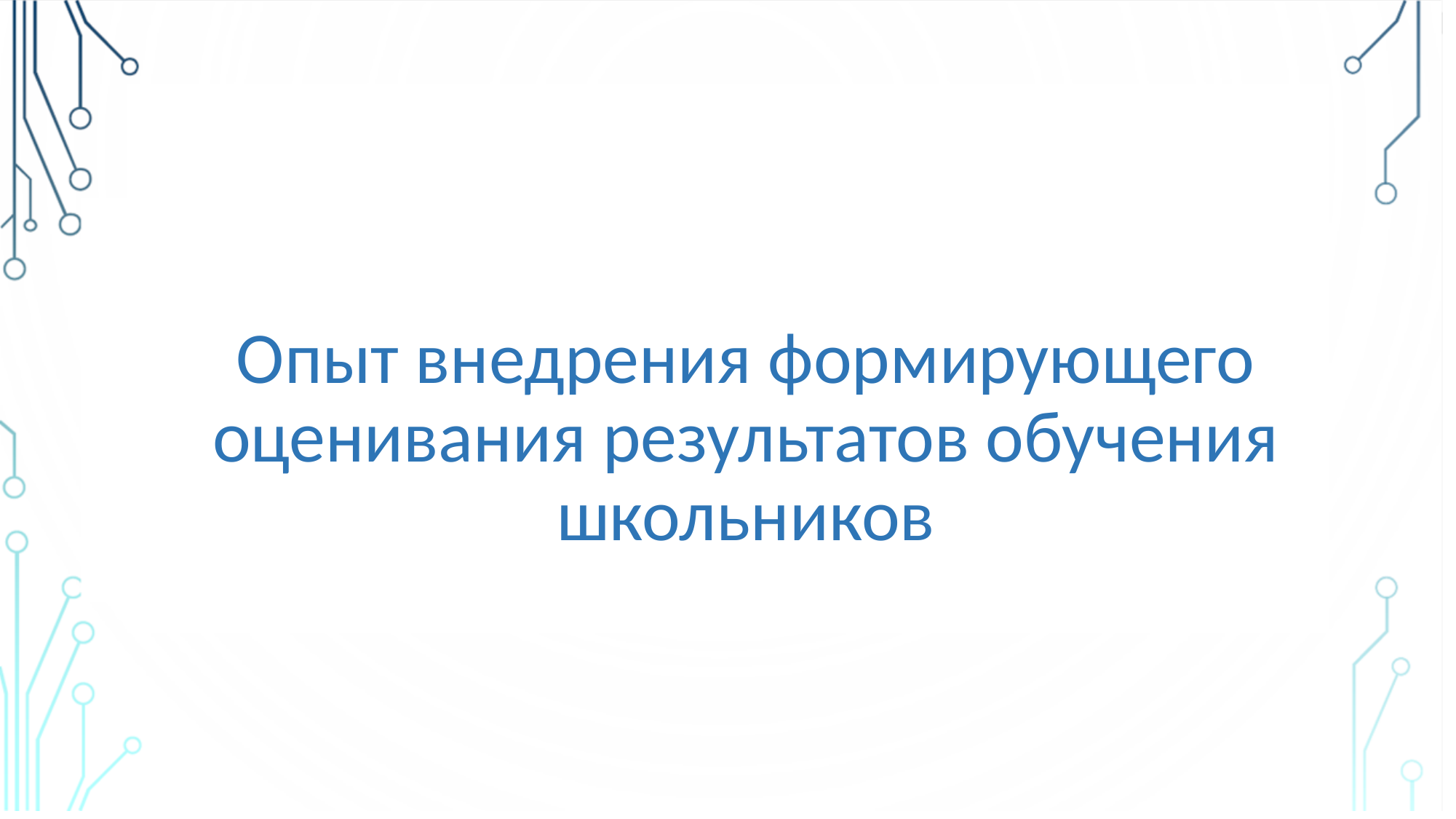

Опыт внедрения формирующего оценивания результатов обучения школьников